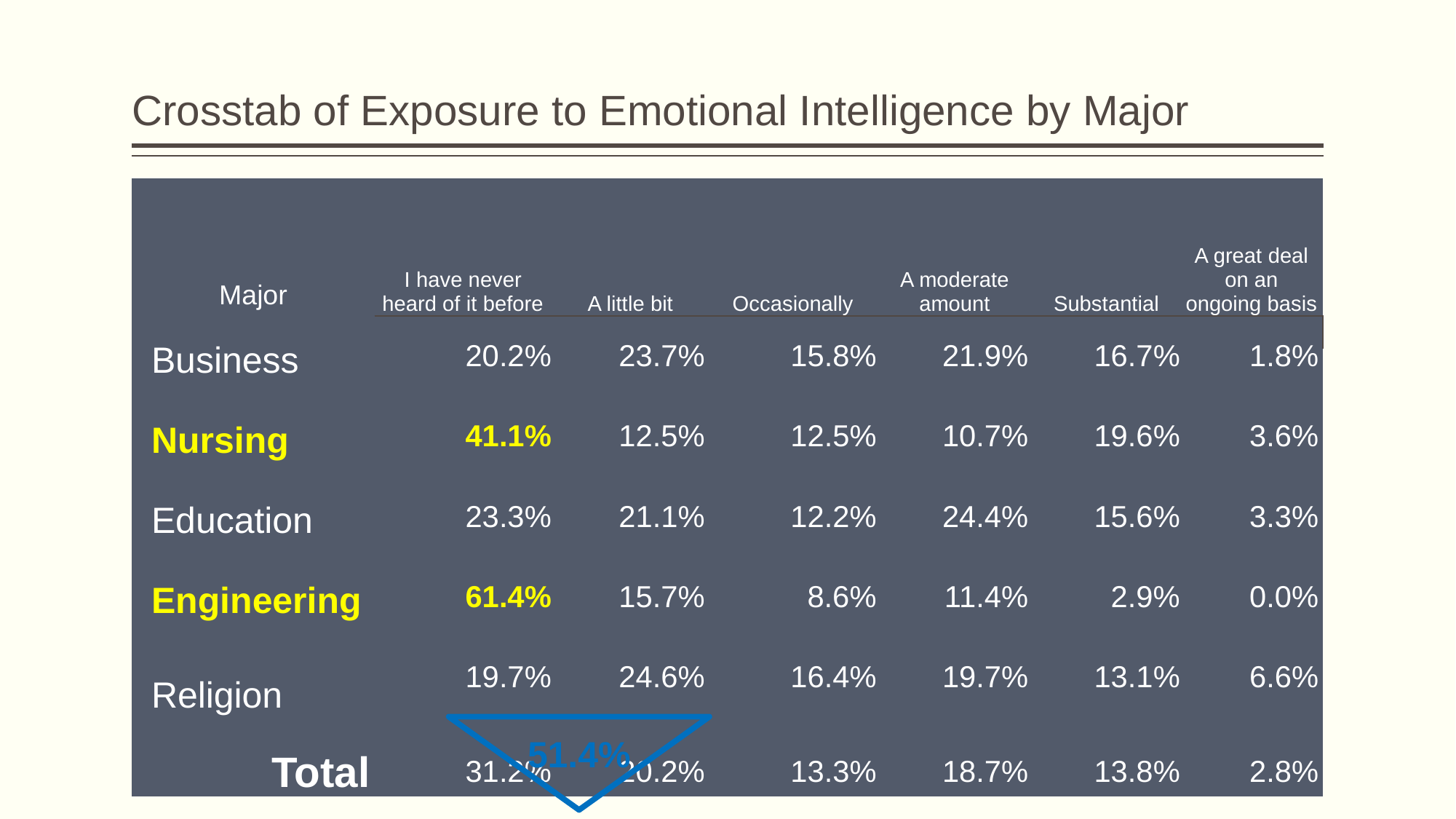

# Crosstab of Exposure to Emotional Intelligence by Major
| Major |  | I have never heard of it before | A little bit | Occasionally | A moderate amount | Substantial | A great deal on an ongoing basis |
| --- | --- | --- | --- | --- | --- | --- | --- |
|  | Business |  |  |  |  |  |  |
|  |  | 20.2% | 23.7% | 15.8% | 21.9% | 16.7% | 1.8% |
|  | Nursing |  |  |  |  |  |  |
|  |  | 41.1% | 12.5% | 12.5% | 10.7% | 19.6% | 3.6% |
|  | Education |  |  |  |  |  |  |
|  |  | 23.3% | 21.1% | 12.2% | 24.4% | 15.6% | 3.3% |
|  | Engineering |  |  |  |  |  |  |
|  |  | 61.4% | 15.7% | 8.6% | 11.4% | 2.9% | 0.0% |
|  | Religion |  |  |  |  |  |  |
|  |  | 19.7% | 24.6% | 16.4% | 19.7% | 13.1% | 6.6% |
| Total |  |  |  |  |  |  |  |
|  |  | 31.2% | 20.2% | 13.3% | 18.7% | 13.8% | 2.8% |

51.4%
37